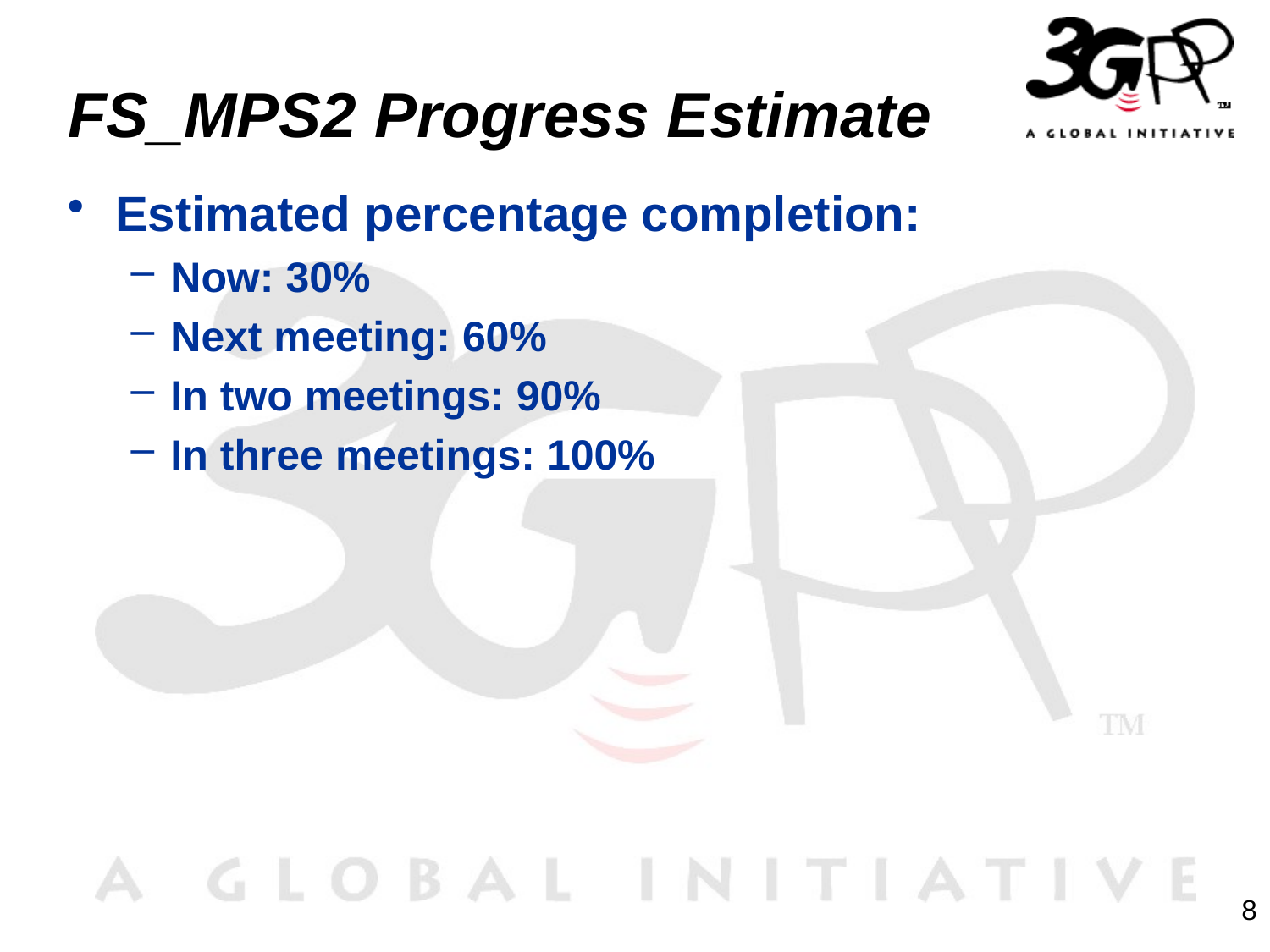

# FS_MPS2 Progress Estimate
Estimated percentage completion:
Now: 30%
Next meeting: 60%
In two meetings: 90%
In three meetings: 100%

8